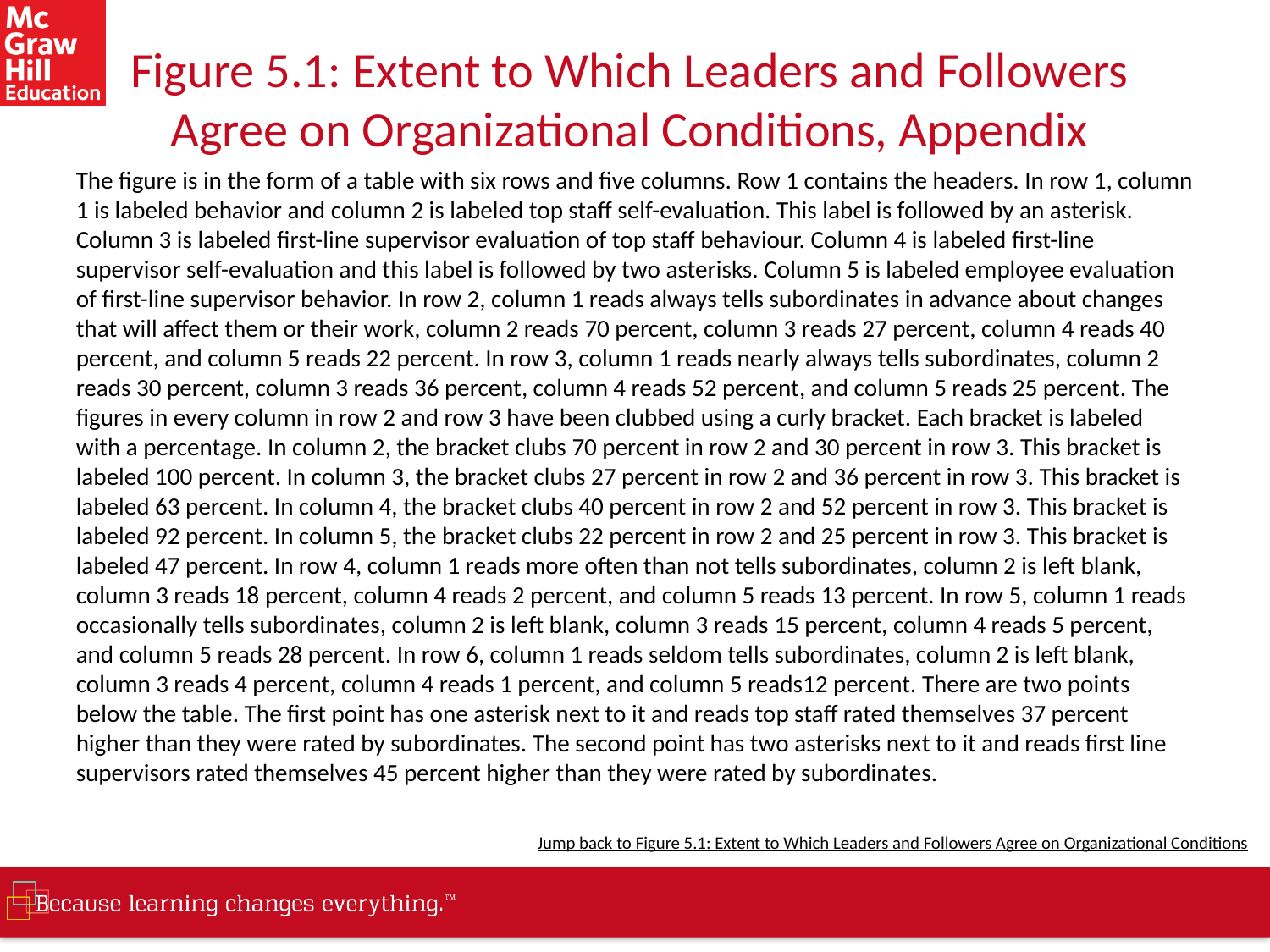

# Figure 5.1: Extent to Which Leaders and Followers Agree on Organizational Conditions, Appendix
The figure is in the form of a table with six rows and five columns. Row 1 contains the headers. In row 1, column 1 is labeled behavior and column 2 is labeled top staff self-evaluation. This label is followed by an asterisk. Column 3 is labeled first-line supervisor evaluation of top staff behaviour. Column 4 is labeled first-line supervisor self-evaluation and this label is followed by two asterisks. Column 5 is labeled employee evaluation of first-line supervisor behavior. In row 2, column 1 reads always tells subordinates in advance about changes that will affect them or their work, column 2 reads 70 percent, column 3 reads 27 percent, column 4 reads 40 percent, and column 5 reads 22 percent. In row 3, column 1 reads nearly always tells subordinates, column 2 reads 30 percent, column 3 reads 36 percent, column 4 reads 52 percent, and column 5 reads 25 percent. The figures in every column in row 2 and row 3 have been clubbed using a curly bracket. Each bracket is labeled with a percentage. In column 2, the bracket clubs 70 percent in row 2 and 30 percent in row 3. This bracket is labeled 100 percent. In column 3, the bracket clubs 27 percent in row 2 and 36 percent in row 3. This bracket is labeled 63 percent. In column 4, the bracket clubs 40 percent in row 2 and 52 percent in row 3. This bracket is labeled 92 percent. In column 5, the bracket clubs 22 percent in row 2 and 25 percent in row 3. This bracket is labeled 47 percent. In row 4, column 1 reads more often than not tells subordinates, column 2 is left blank, column 3 reads 18 percent, column 4 reads 2 percent, and column 5 reads 13 percent. In row 5, column 1 reads occasionally tells subordinates, column 2 is left blank, column 3 reads 15 percent, column 4 reads 5 percent, and column 5 reads 28 percent. In row 6, column 1 reads seldom tells subordinates, column 2 is left blank, column 3 reads 4 percent, column 4 reads 1 percent, and column 5 reads12 percent. There are two points below the table. The first point has one asterisk next to it and reads top staff rated themselves 37 percent higher than they were rated by subordinates. The second point has two asterisks next to it and reads first line supervisors rated themselves 45 percent higher than they were rated by subordinates.
Jump back to Figure 5.1: Extent to Which Leaders and Followers Agree on Organizational Conditions